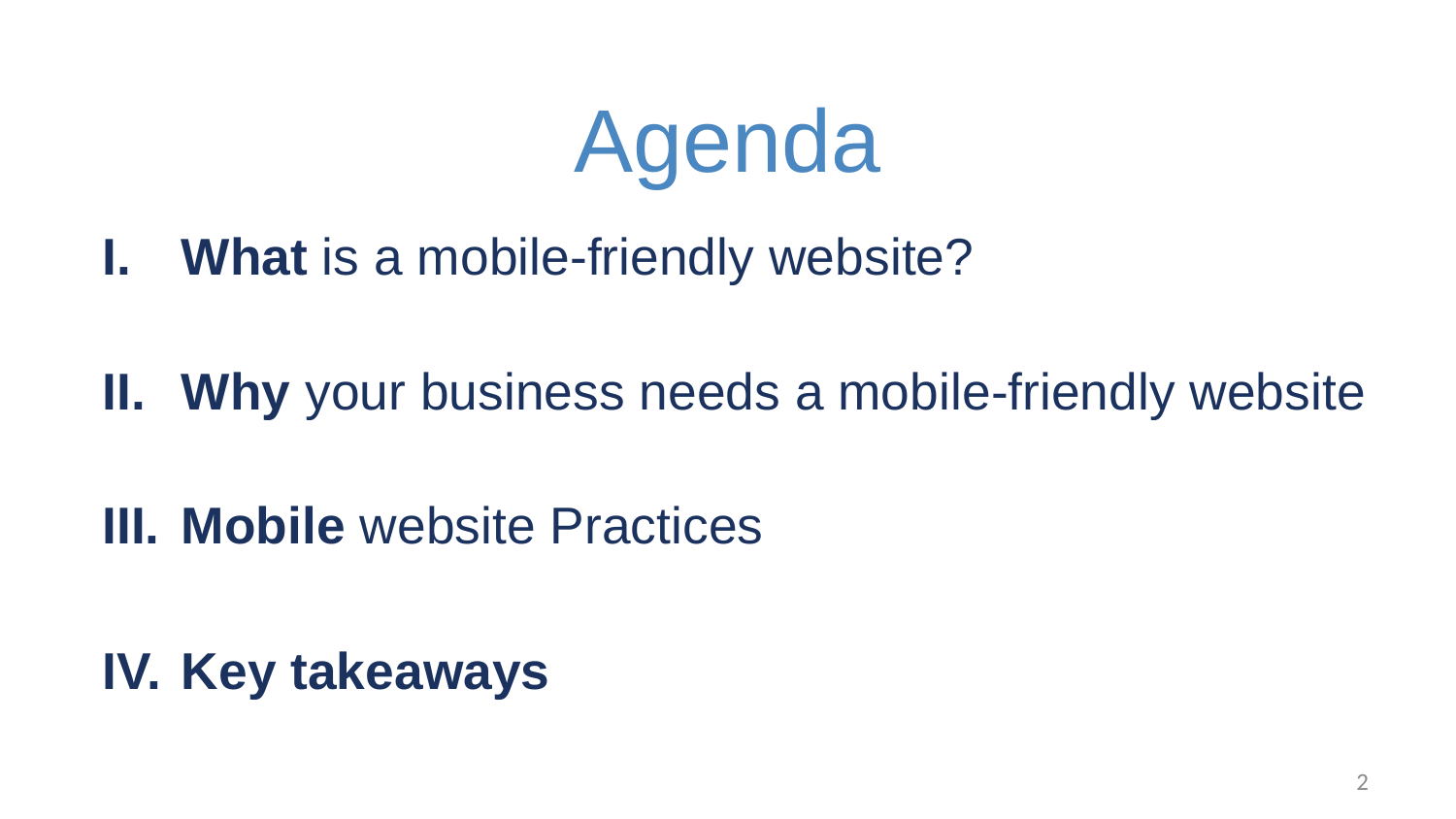

# Agenda
What is a mobile-friendly website?
Why your business needs a mobile-friendly website
Mobile website Practices

Key takeaways
2